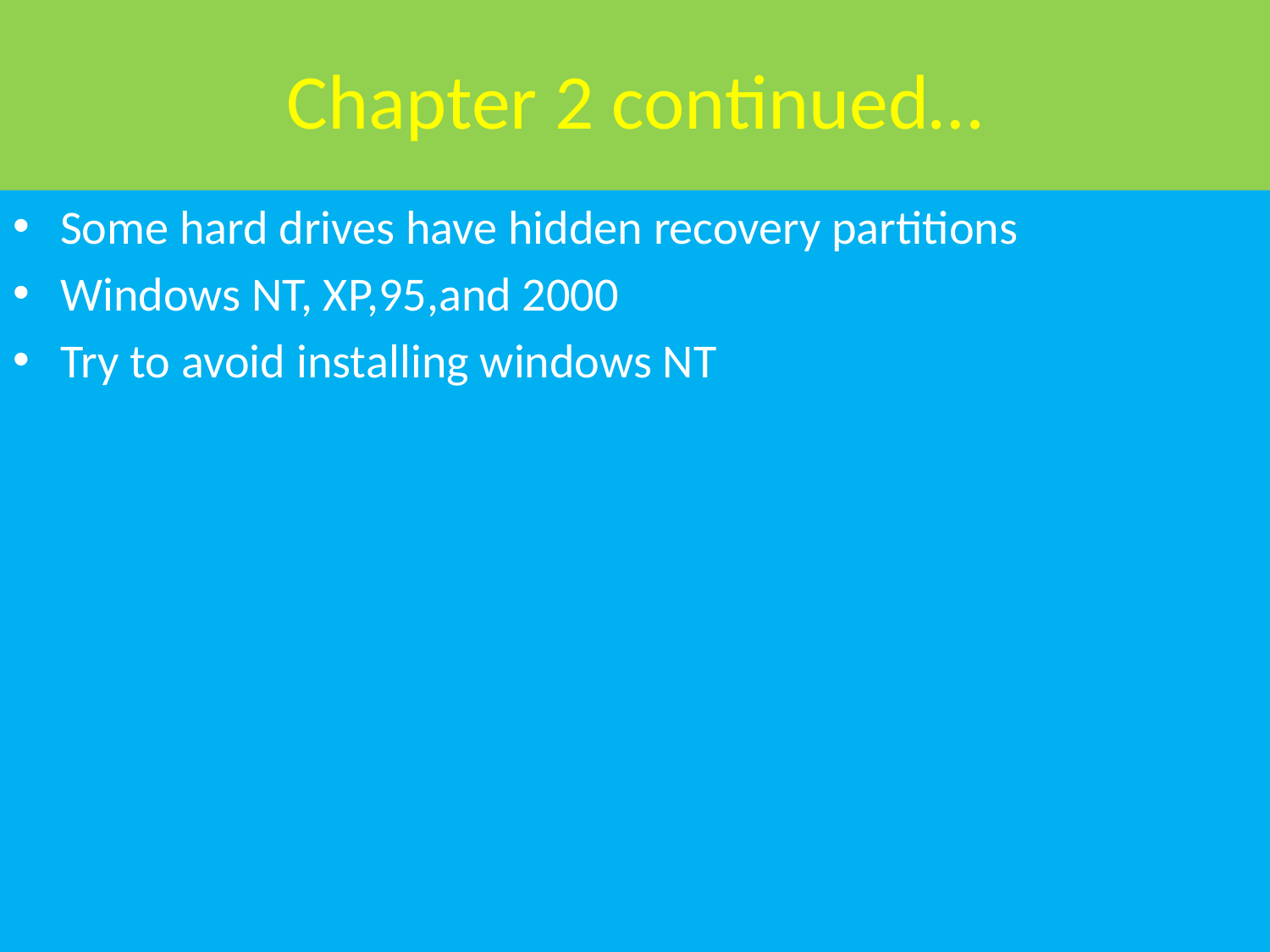

# Chapter 2 continued…
Some hard drives have hidden recovery partitions
Windows NT, XP,95,and 2000
Try to avoid installing windows NT